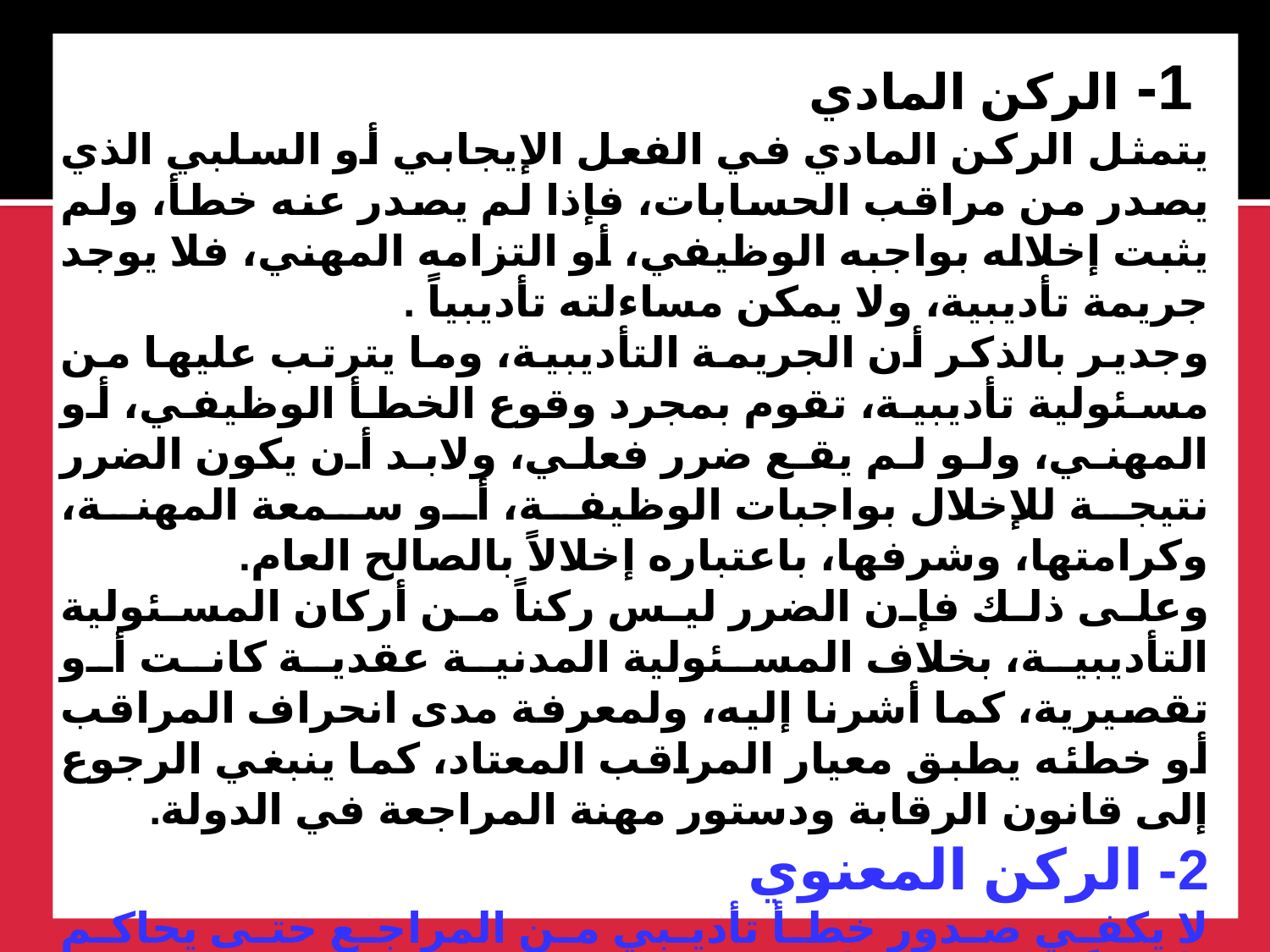

1- الركن المادي
يتمثل الركن المادي في الفعل الإيجابي أو السلبي الذي يصدر من مراقب الحسابات، فإذا لم يصدر عنه خطأ، ولم يثبت إخلاله بواجبه الوظيفي، أو التزامه المهني، فلا يوجد جريمة تأديبية، ولا يمكن مساءلته تأديبياً .
وجدير بالذكر أن الجريمة التأديبية، وما يترتب عليها من مسئولية تأديبية، تقوم بمجرد وقوع الخطأ الوظيفي، أو المهني، ولو لم يقع ضرر فعلي، ولابد أن يكون الضرر نتيجة للإخلال بواجبات الوظيفة، أو سمعة المهنة، وكرامتها، وشرفها، باعتباره إخلالاً بالصالح العام.
وعلى ذلك فإن الضرر ليس ركناً من أركان المسئولية التأديبية، بخلاف المسئولية المدنية عقدية كانت أو تقصيرية، كما أشرنا إليه، ولمعرفة مدى انحراف المراقب أو خطئه يطبق معيار المراقب المعتاد، كما ينبغي الرجوع إلى قانون الرقابة ودستور مهنة المراجعة في الدولة.
2- الركن المعنوي
لا يكفي صدور خطأ تأديبي من المراجع حتى يحاكم تأديبياً، وإنما لابد أن يصدر الفعل الخاطئ عن إرادة آثمة، وهو ما يقال عنه الركن المعنوي للجريمة التأديبية، فإذا تخلف الركن المعنوي لم تكتمل أركان الجريمة وعليه يرتفع العقاب التأديبي عنه.